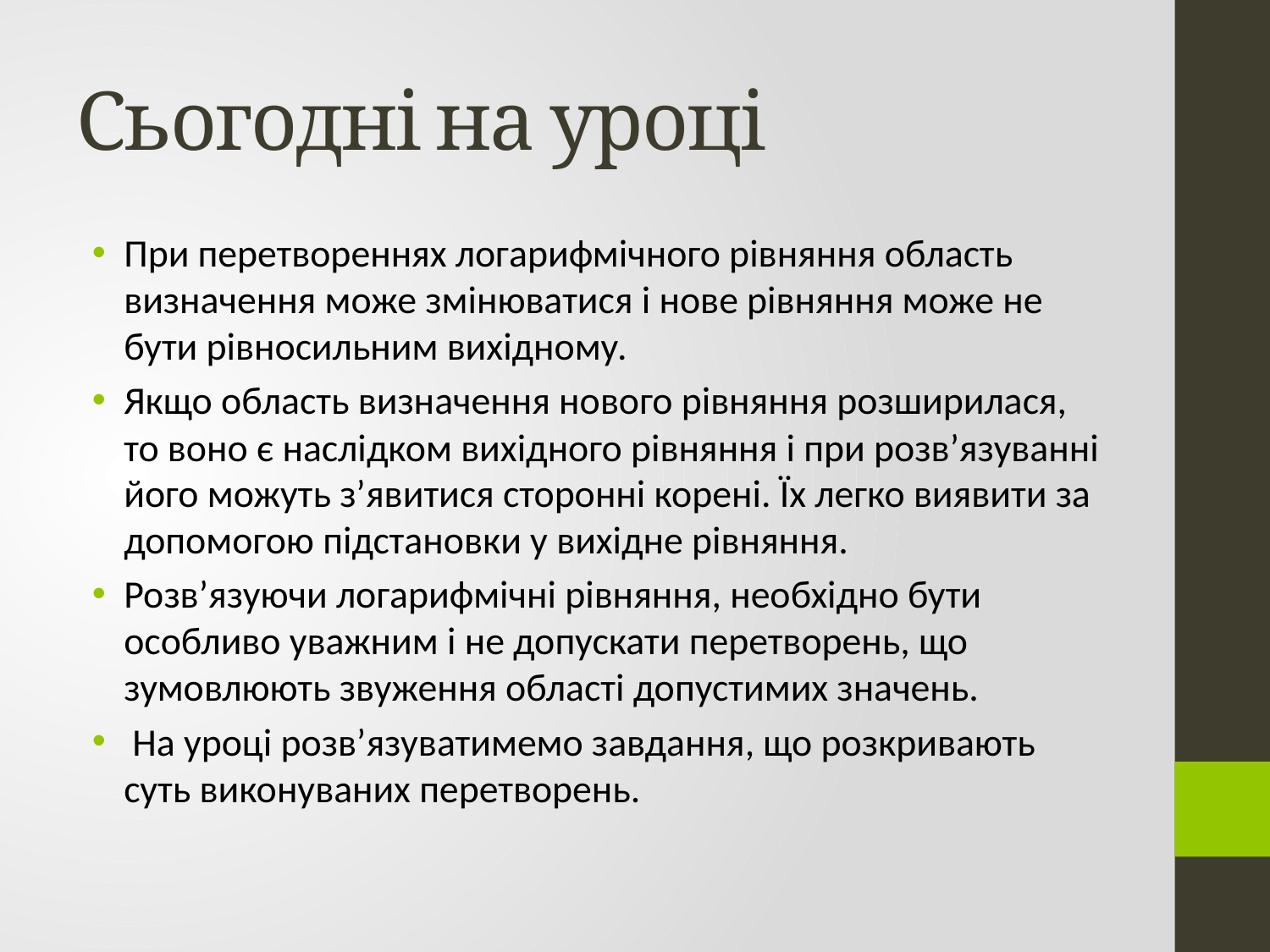

# Сьогодні на уроці
При перетвореннях логарифмічного рівняння область визначення може змінюватися і нове рівняння може не бути рівносильним вихідному.
Якщо область визначення нового рівняння розширилася, то воно є наслідком вихідного рівняння і при розв’язуванні його можуть з’явитися сторонні корені. Їх легко виявити за допомогою підстановки у вихідне рівняння.
Розв’язуючи логарифмічні рівняння, необхідно бути особливо уважним і не допускати перетворень, що зумовлюють звуження області допустимих значень.
 На уроці розв’язуватимемо завдання, що розкривають суть виконуваних перетворень.